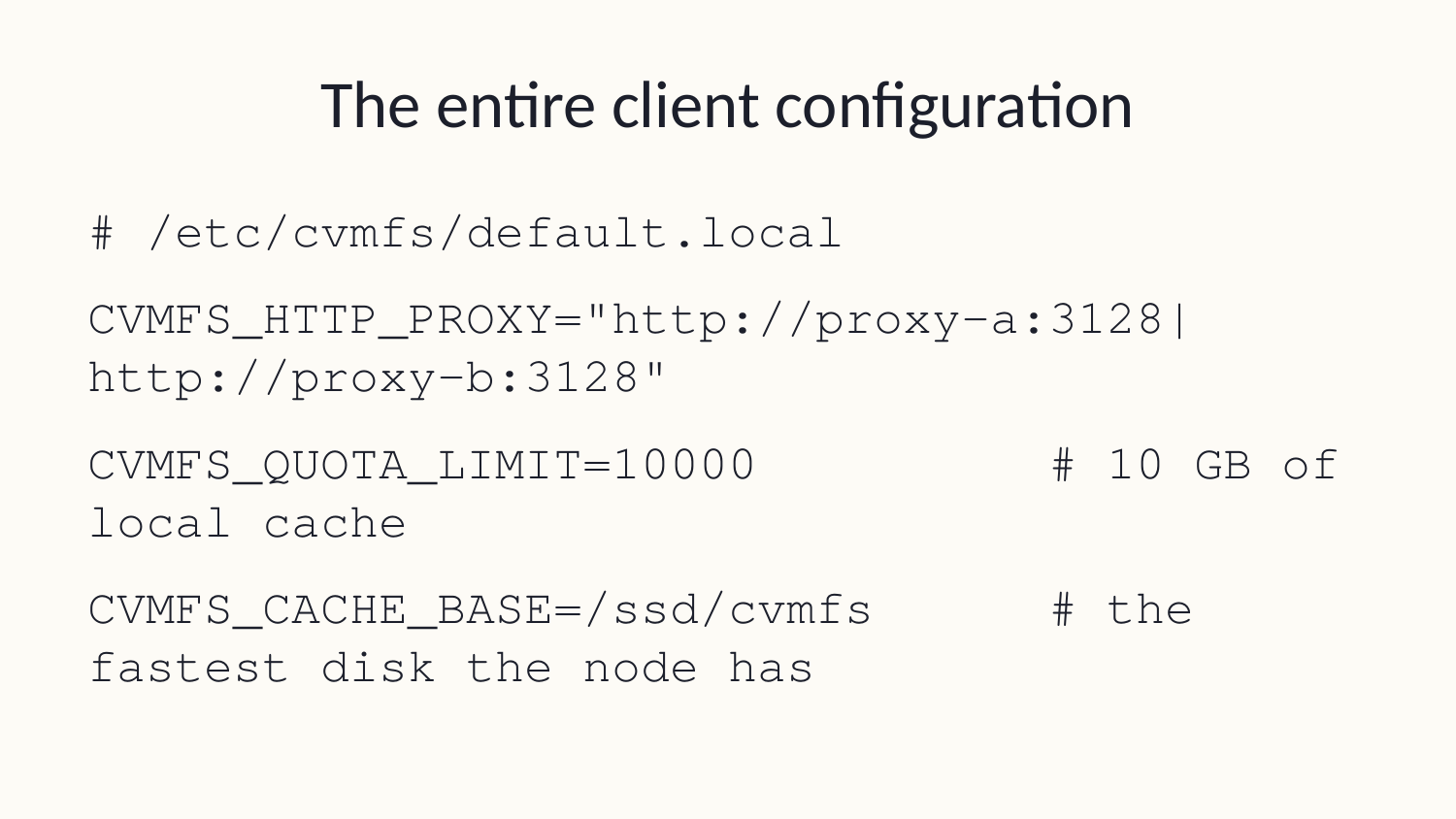

# The entire client configuration
# /etc/cvmfs/default.local
CVMFS_HTTP_PROXY="http://proxy-a:3128|http://proxy-b:3128"
CVMFS_QUOTA_LIMIT=10000          # 10 GB of local cache
CVMFS_CACHE_BASE=/ssd/cvmfs      # the fastest disk the node has

sudo cvmfs_config reload
ls /cvmfs/software.eessi.io      # mounted on demand by autofs